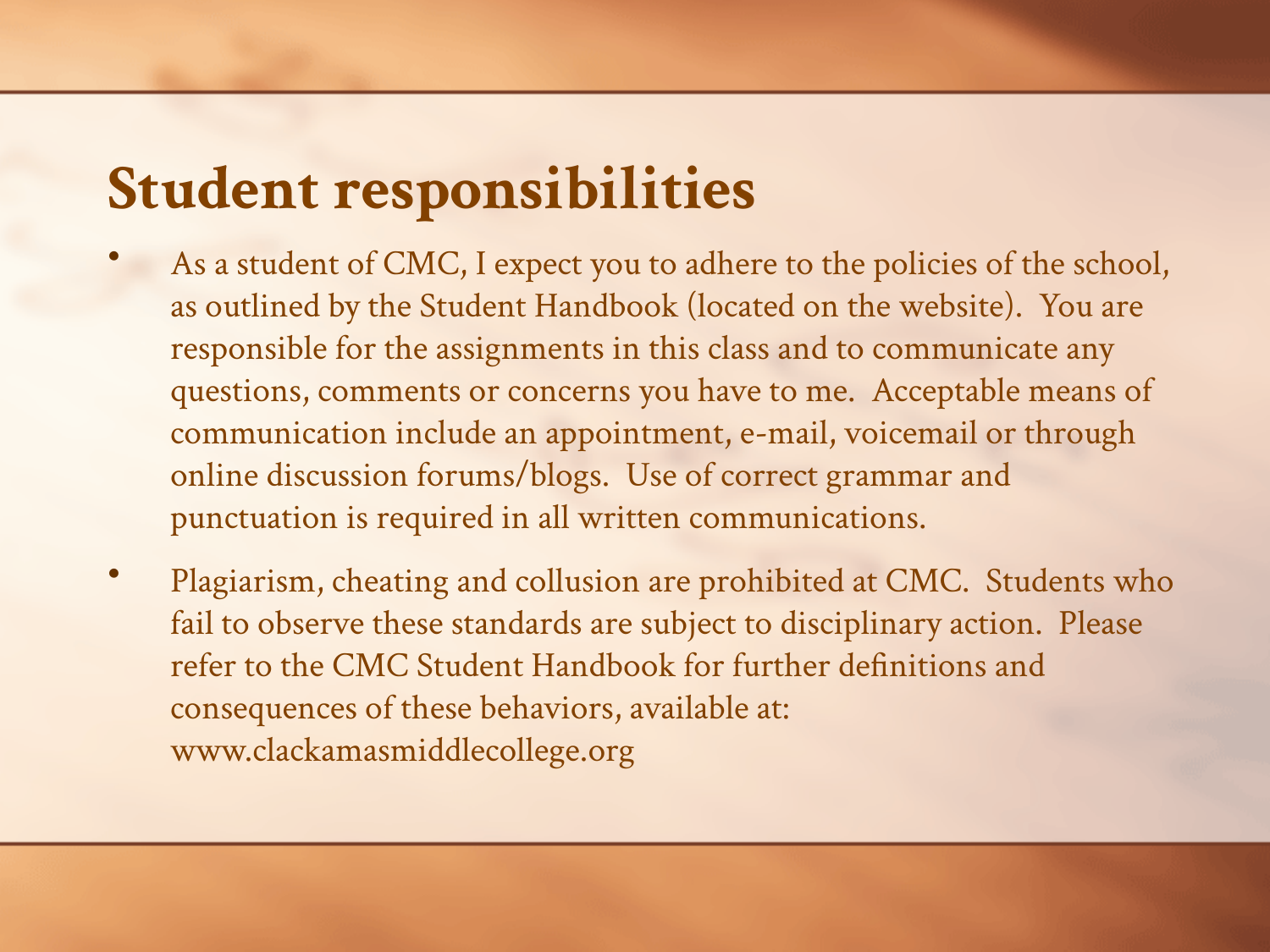

# Student responsibilities
As a student of CMC, I expect you to adhere to the policies of the school, as outlined by the Student Handbook (located on the website).  You are responsible for the assignments in this class and to communicate any questions, comments or concerns you have to me.  Acceptable means of communication include an appointment, e-mail, voicemail or through online discussion forums/blogs.  Use of correct grammar and punctuation is required in all written communications.
Plagiarism, cheating and collusion are prohibited at CMC.  Students who fail to observe these standards are subject to disciplinary action.  Please refer to the CMC Student Handbook for further definitions and consequences of these behaviors, available at: www.clackamasmiddlecollege.org